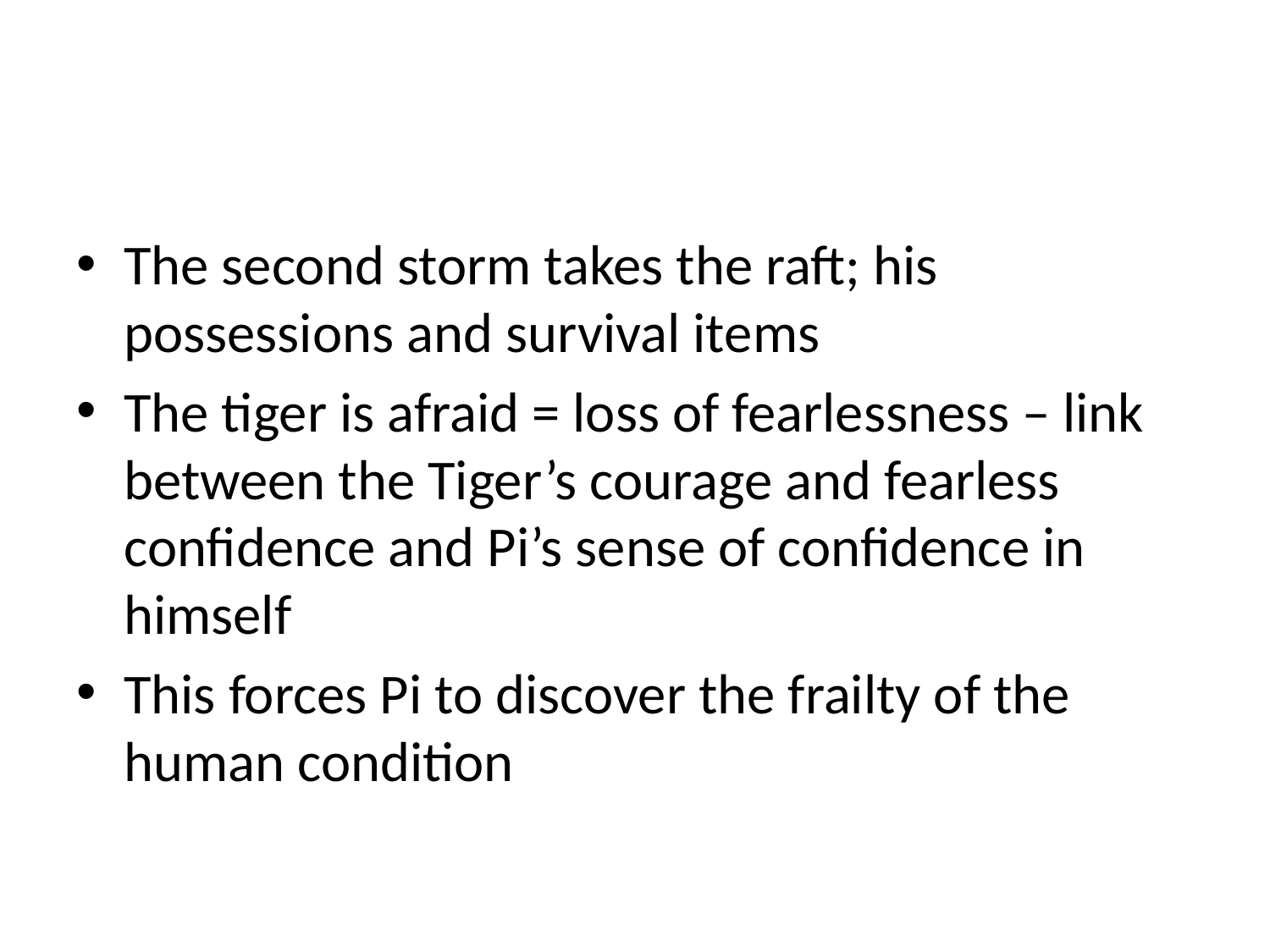

#
The second storm takes the raft; his possessions and survival items
The tiger is afraid = loss of fearlessness – link between the Tiger’s courage and fearless confidence and Pi’s sense of confidence in himself
This forces Pi to discover the frailty of the human condition